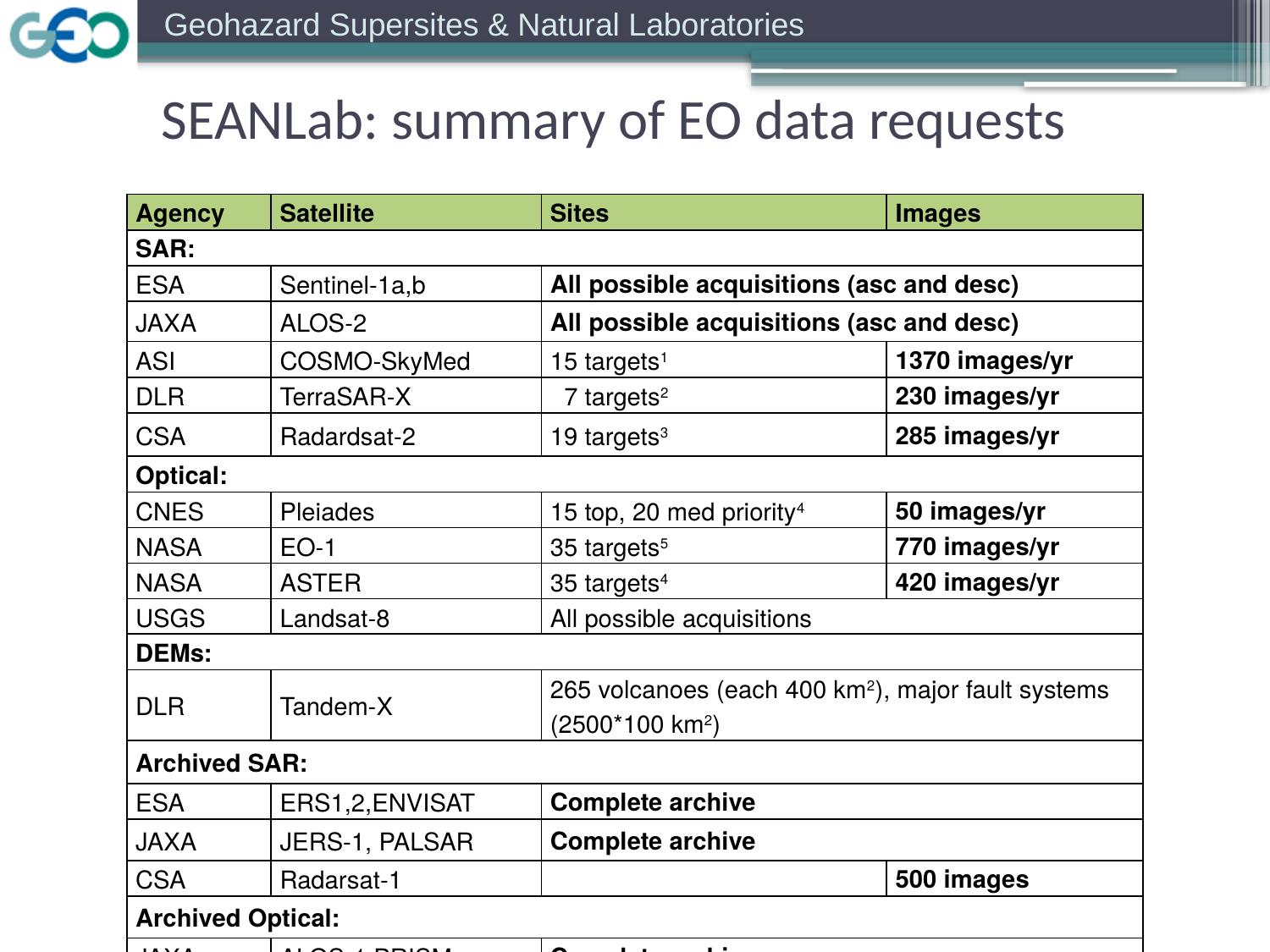

SEANLab: summary of EO data requests
| Agency | Satellite | Sites | Images |
| --- | --- | --- | --- |
| SAR: |  |  |  |
| ESA | Sentinel-1a,b | All possible acquisitions (asc and desc) |  |
| JAXA | ALOS-2 | All possible acquisitions (asc and desc) |  |
| ASI | COSMO-SkyMed | 15 targets1 | 1370 images/yr |
| DLR | TerraSAR-X | 7 targets2 | 230 images/yr |
| CSA | Radardsat-2 | 19 targets3 | 285 images/yr |
| Optical: |  |  |  |
| CNES | Pleiades | 15 top, 20 med priority4 | 50 images/yr |
| NASA | EO-1 | 35 targets5 | 770 images/yr |
| NASA | ASTER | 35 targets4 | 420 images/yr |
| USGS | Landsat-8 | All possible acquisitions |  |
| DEMs: |  |  |  |
| DLR | Tandem-X | 265 volcanoes (each 400 km2), major fault systems (2500\*100 km2) |  |
| Archived SAR: |  |  |  |
| ESA | ERS1,2,ENVISAT | Complete archive |  |
| JAXA | JERS-1, PALSAR | Complete archive |  |
| CSA | Radarsat-1 |  | 500 images |
| Archived Optical: |  |  |  |
| JAXA | ALOS-1 PRISM | Complete archive |  |